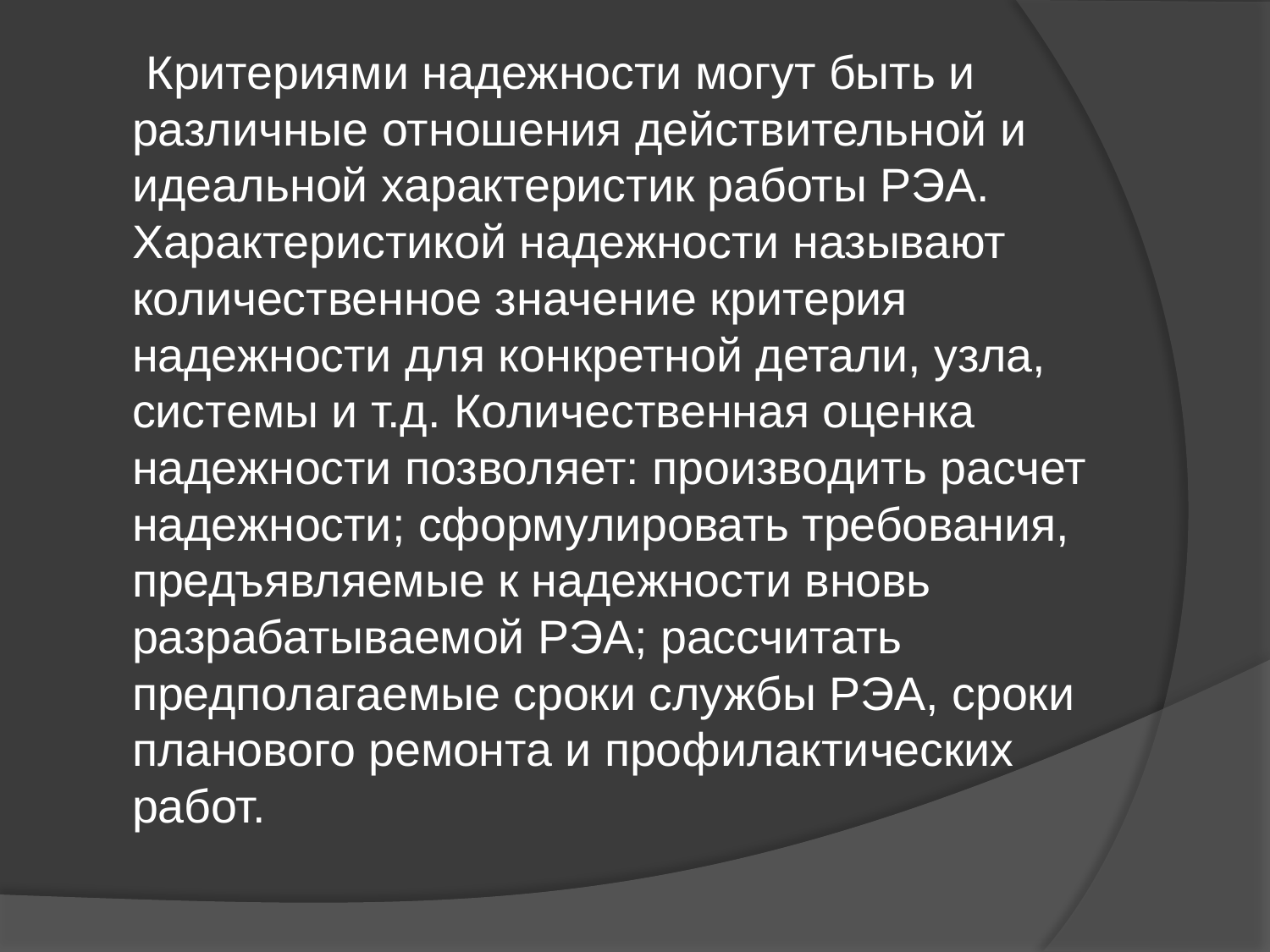

Критериями надежности могут быть и различные отношения действительной и идеальной характеристик работы РЭА. Характеристикой надежности называют количественное значение критерия надежности для конкретной детали, узла, системы и т.д. Количественная оценка надежности позволяет: производить расчет надежности; сформулировать требования, предъявляемые к надежности вновь разрабатываемой РЭА; рассчитать предполагаемые сроки службы РЭА, сроки планового ремонта и профилактических работ.

#